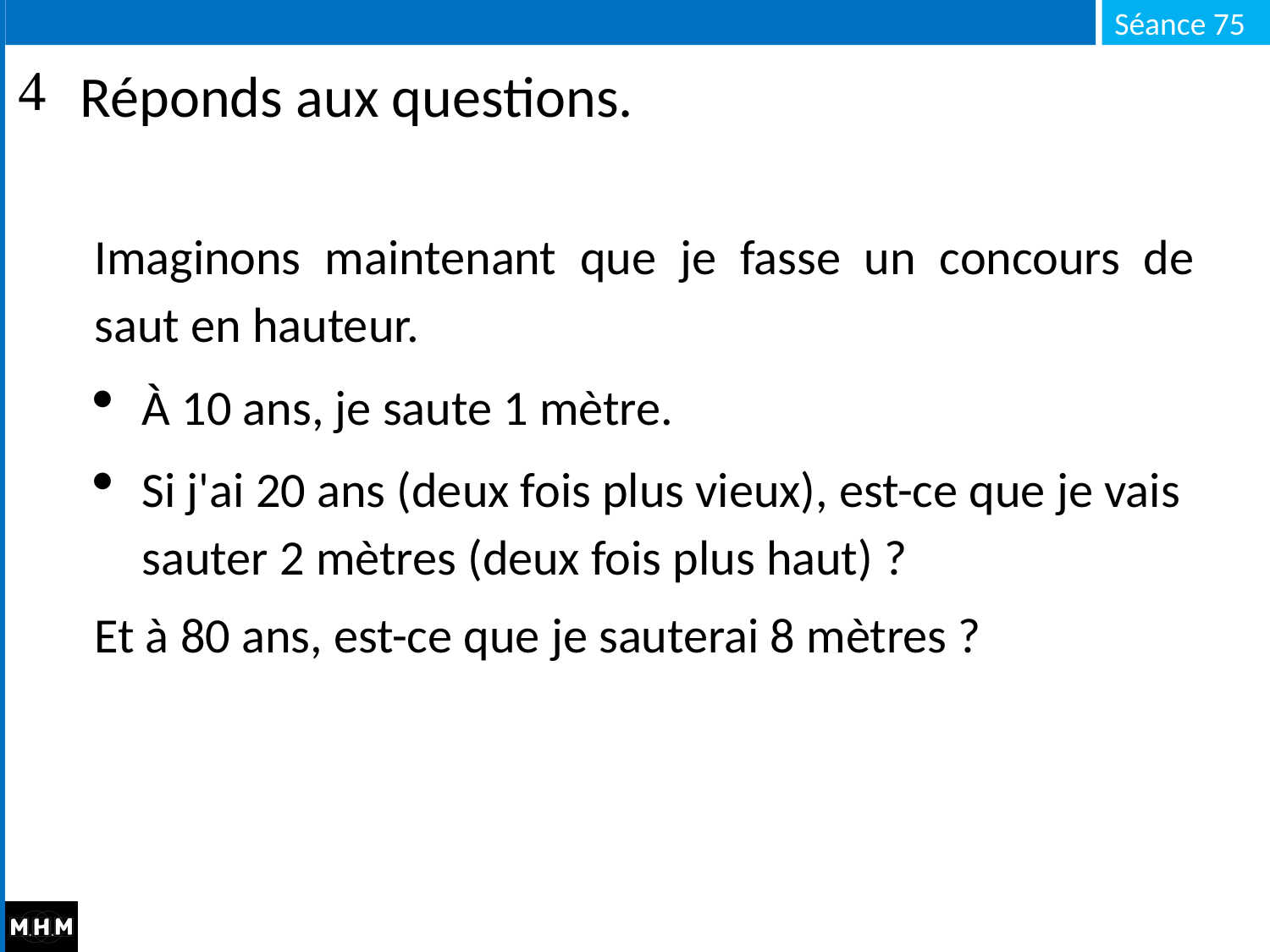

# Réponds aux questions.
Imaginons maintenant que je fasse un concours de saut en hauteur.
À 10 ans, je saute 1 mètre.
Si j'ai 20 ans (deux fois plus vieux), est-ce que je vais sauter 2 mètres (deux fois plus haut) ?
Et à 80 ans, est-ce que je sauterai 8 mètres ?